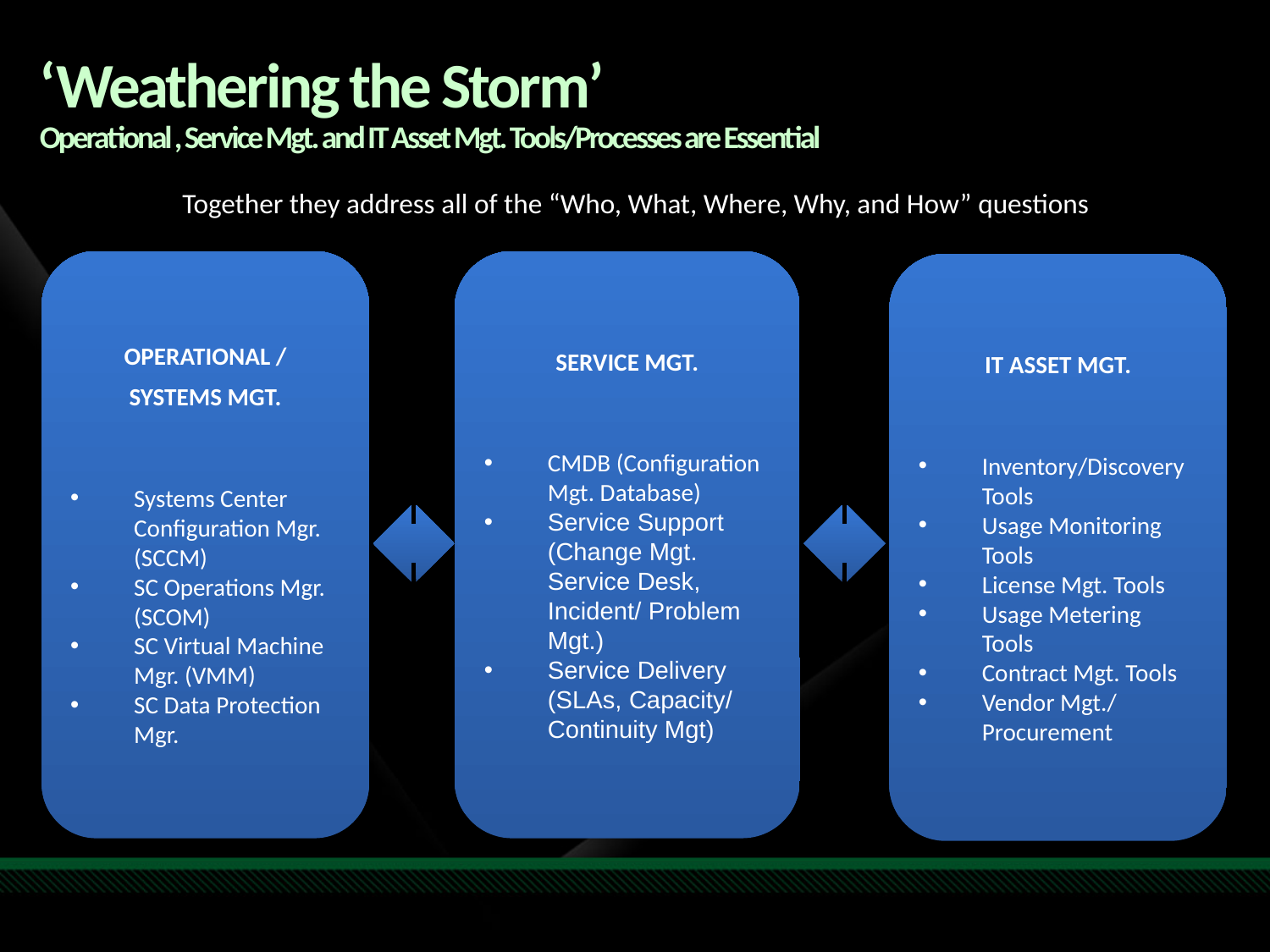

# ‘Weathering the Storm’ Operational , Service Mgt. and IT Asset Mgt. Tools/Processes are Essential
Together they address all of the “Who, What, Where, Why, and How” questions
OPERATIONAL /
SYSTEMS MGT.

Systems Center Configuration Mgr. (SCCM)
SC Operations Mgr. (SCOM)
SC Virtual Machine Mgr. (VMM)
SC Data Protection Mgr.
SERVICE MGT.

CMDB (Configuration Mgt. Database)
Service Support (Change Mgt. Service Desk, Incident/ Problem Mgt.)
Service Delivery (SLAs, Capacity/ Continuity Mgt)
IT ASSET MGT.

Inventory/Discovery Tools
Usage Monitoring Tools
License Mgt. Tools
Usage Metering Tools
Contract Mgt. Tools
Vendor Mgt./ Procurement